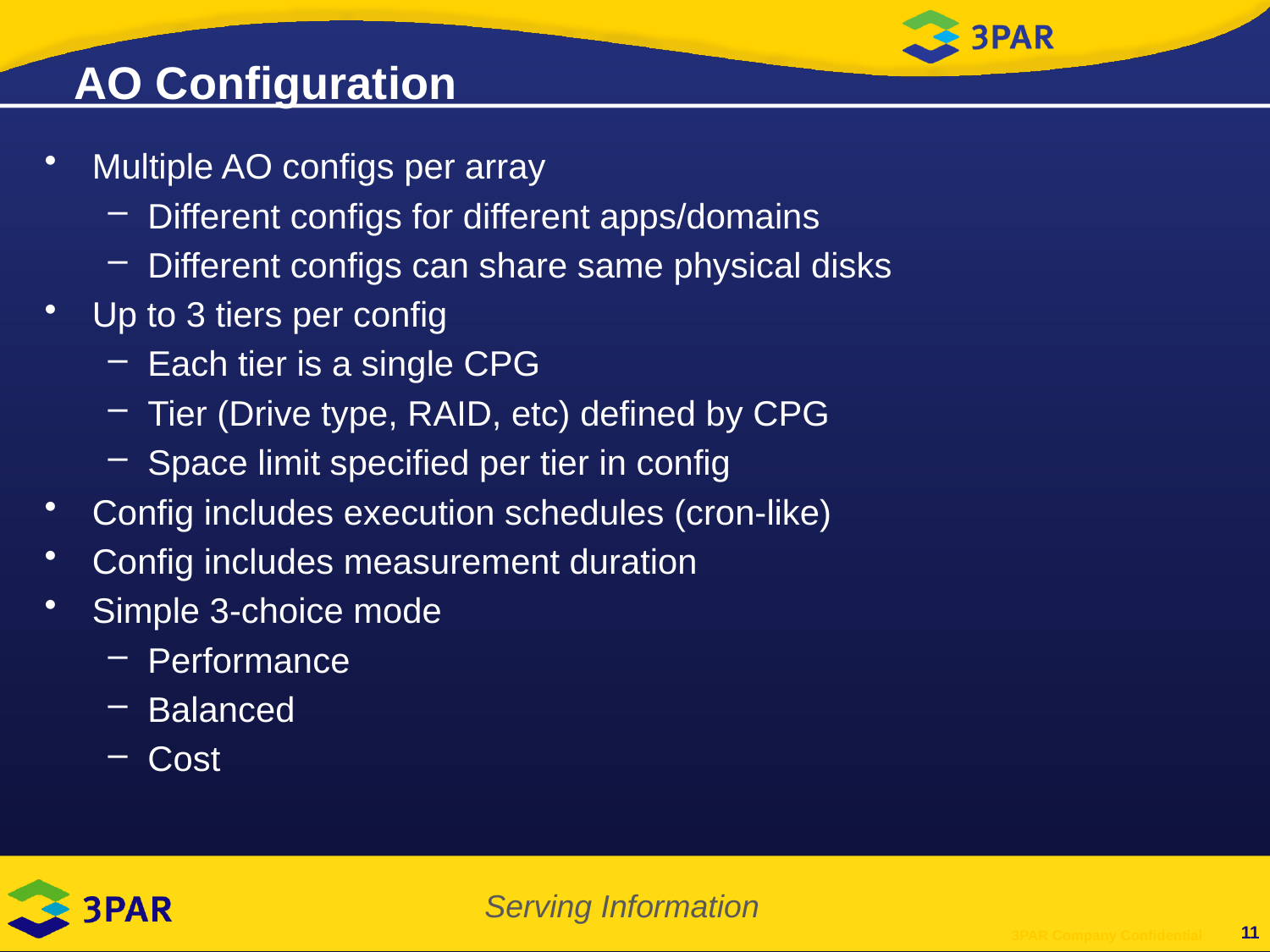

AO Configuration
Multiple AO configs per array
Different configs for different apps/domains
Different configs can share same physical disks
Up to 3 tiers per config
Each tier is a single CPG
Tier (Drive type, RAID, etc) defined by CPG
Space limit specified per tier in config
Config includes execution schedules (cron-like)
Config includes measurement duration
Simple 3-choice mode
Performance
Balanced
Cost

11
3PAR Company Confidential